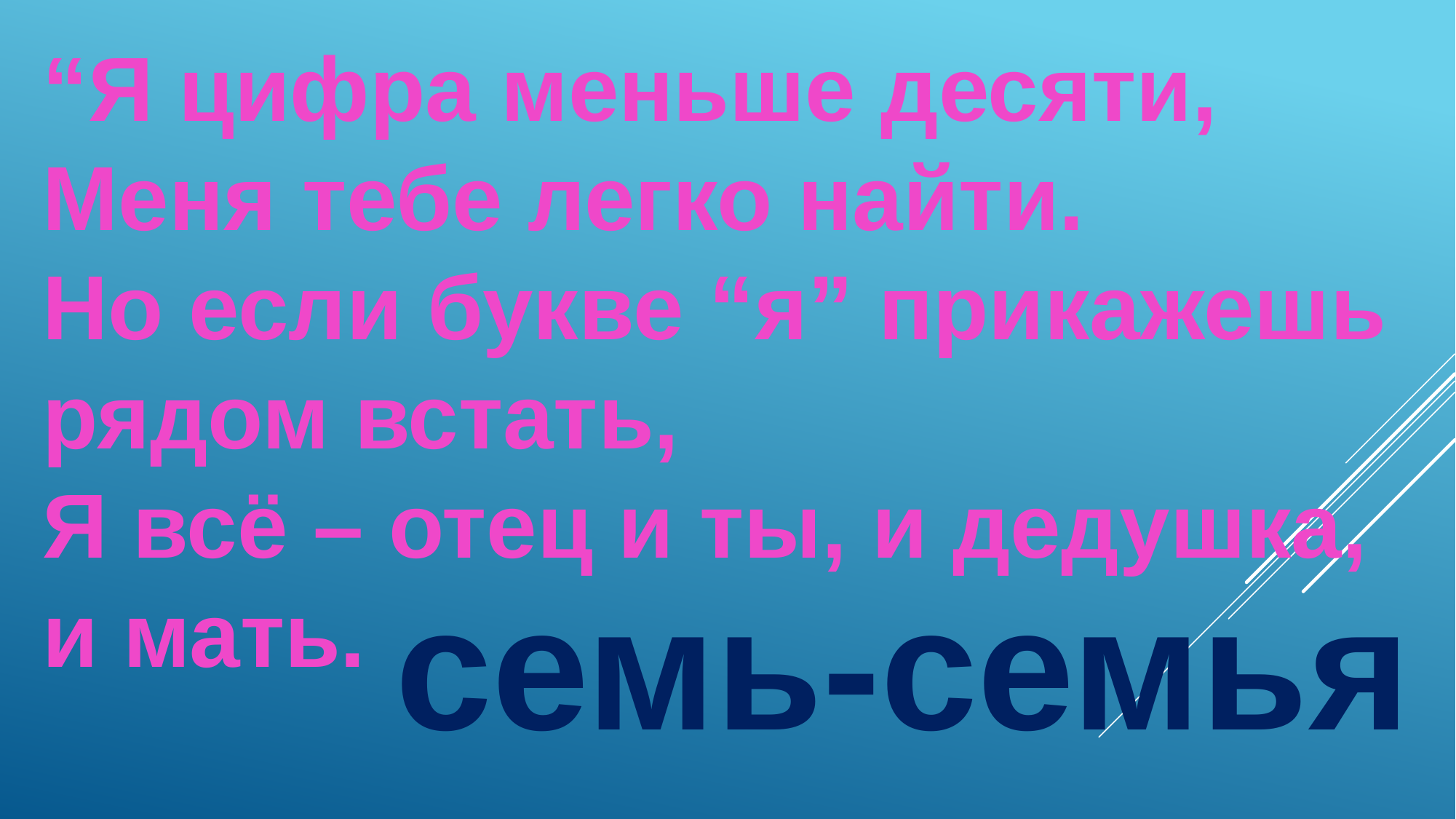

“Я цифра меньше десяти,
Меня тебе легко найти.
Но если букве “я” прикажешь рядом встать,
Я всё – отец и ты, и дедушка, и мать.
семь-семья